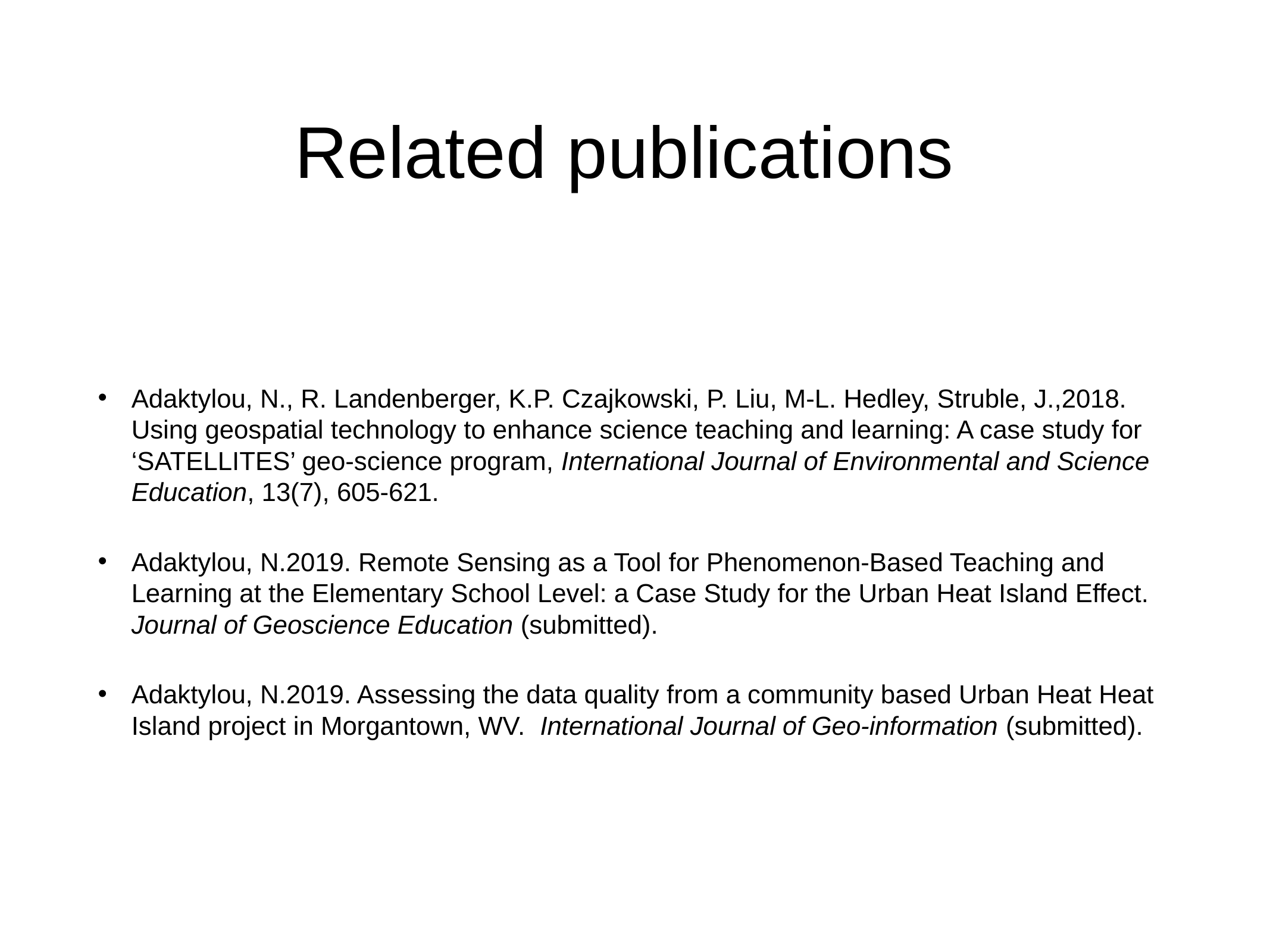

# Related publications
Adaktylou, N., R. Landenberger, K.P. Czajkowski, P. Liu, M-L. Hedley, Struble, J.,2018. Using geospatial technology to enhance science teaching and learning: A case study for ‘SATELLITES’ geo-science program, International Journal of Environmental and Science Education, 13(7), 605-621.

Adaktylou, N.2019. Remote Sensing as a Tool for Phenomenon-Based Teaching and Learning at the Elementary School Level: a Case Study for the Urban Heat Island Effect. Journal of Geoscience Education (submitted).

Adaktylou, N.2019. Assessing the data quality from a community based Urban Heat Heat Island project in Morgantown, WV.  International Journal of Geo-information (submitted).